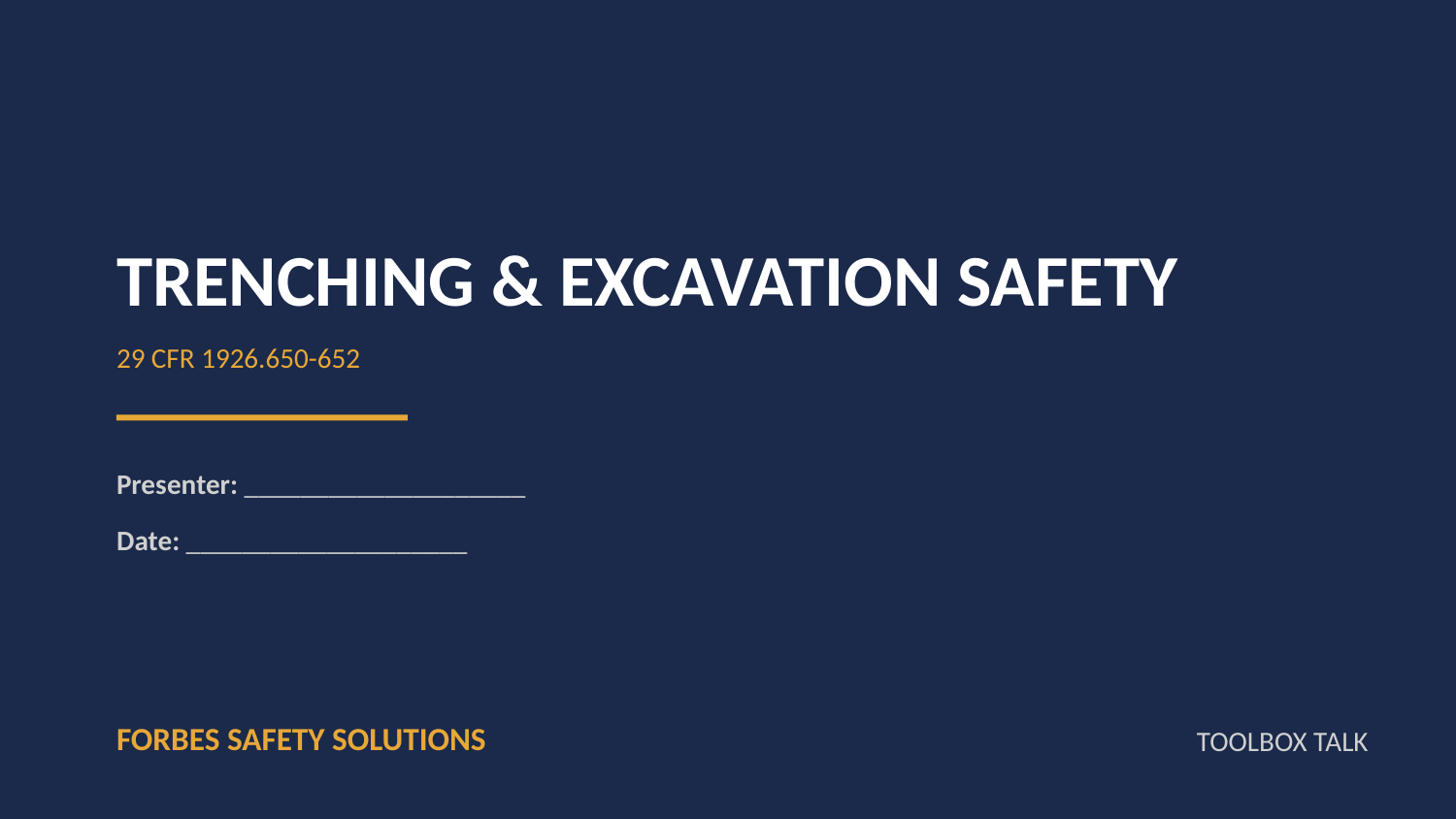

TRENCHING & EXCAVATION SAFETY
29 CFR 1926.650-652

Presenter: ____________________
Date: ____________________
FORBES SAFETY SOLUTIONS
TOOLBOX TALK